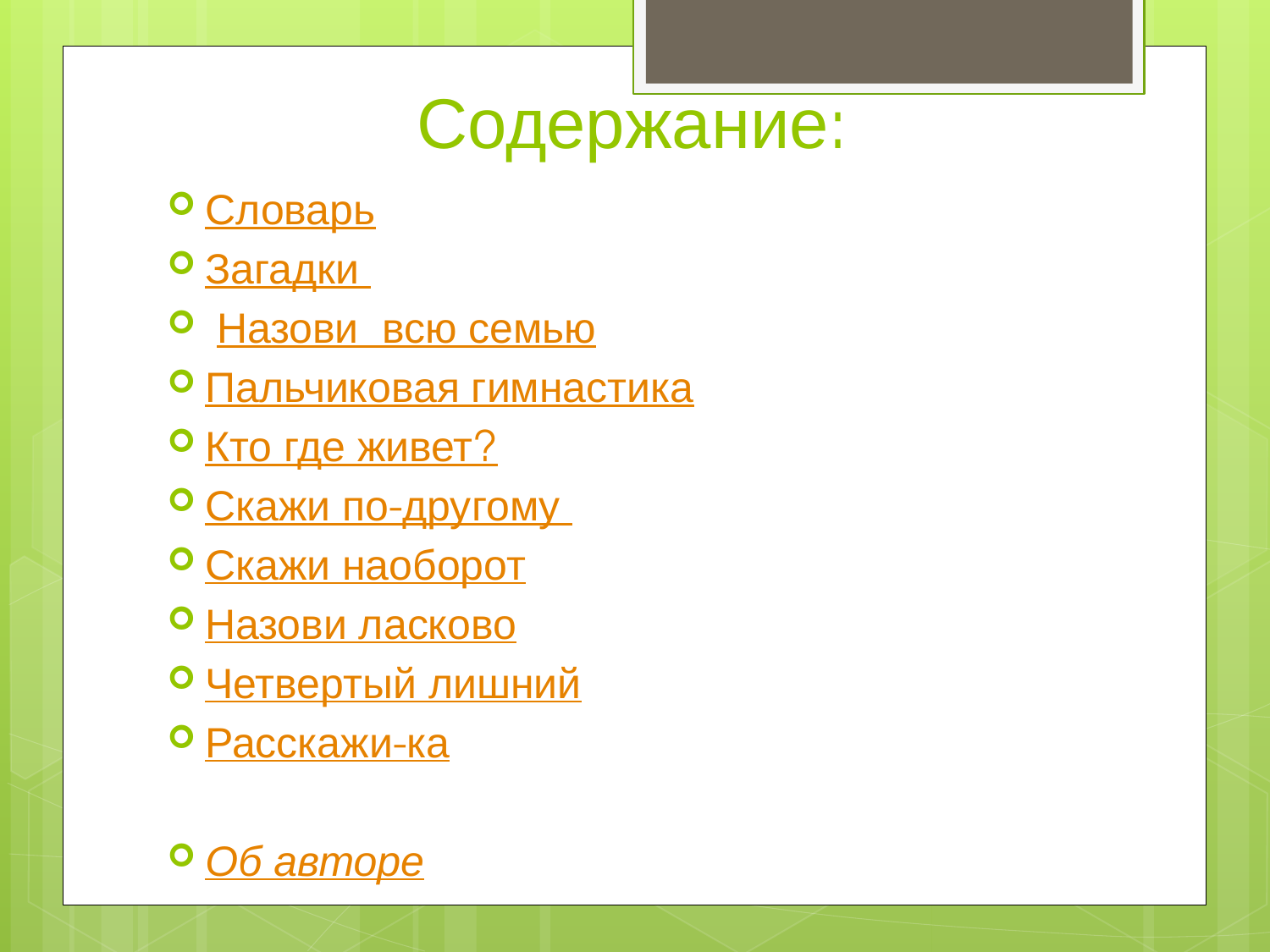

# Содержание:
Словарь
Загадки
 Назови  всю семью
Пальчиковая гимнастика
Кто где живет?
Скажи по-другому
Скажи наоборот
Назови ласково
Четвертый лишний
Расскажи-ка

Об авторе